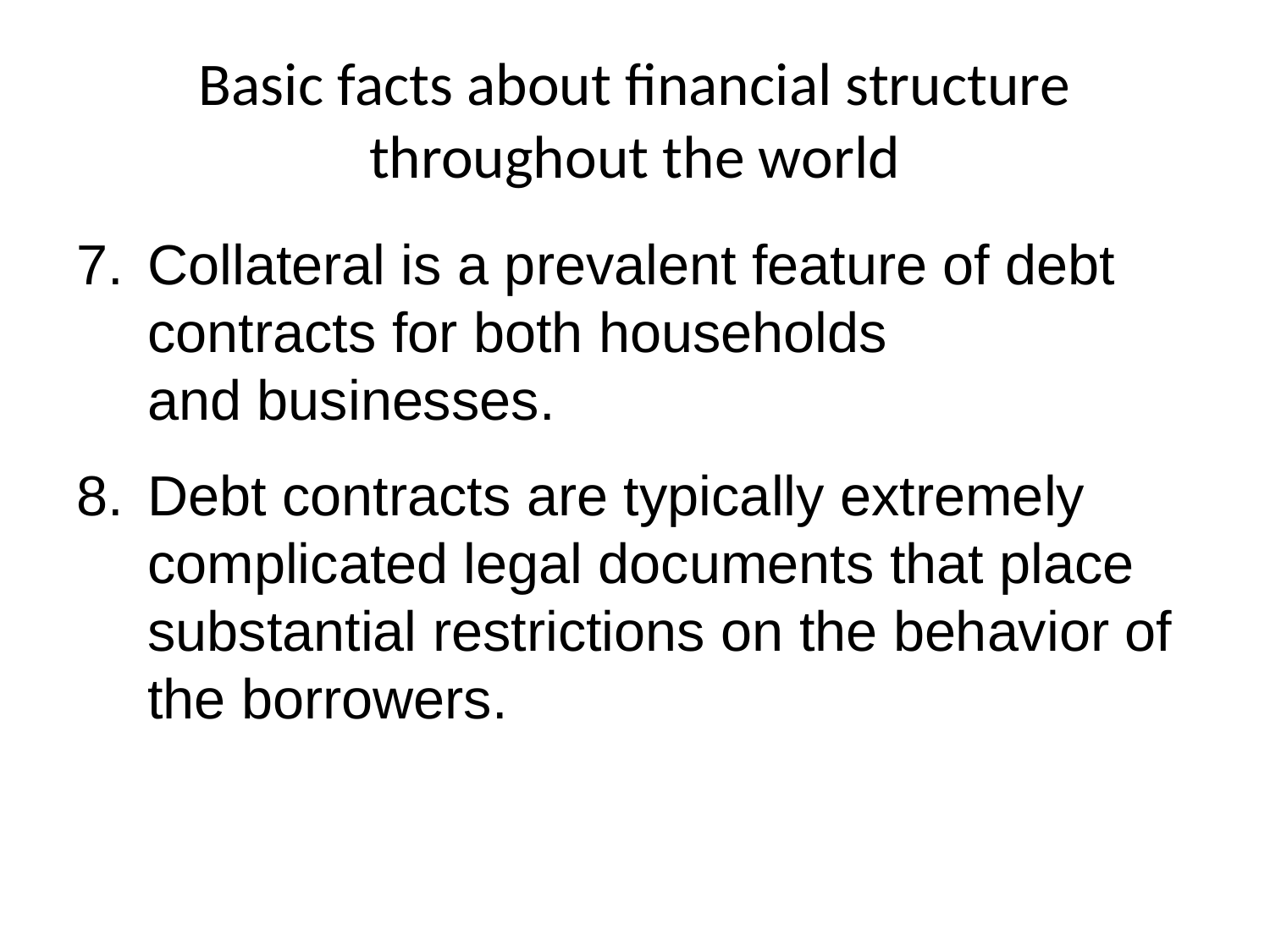

# Basic facts about financial structure throughout the world
Collateral is a prevalent feature of debt contracts for both households
and businesses.
Debt contracts are typically extremely complicated legal documents that place substantial restrictions on the behavior of the borrowers.